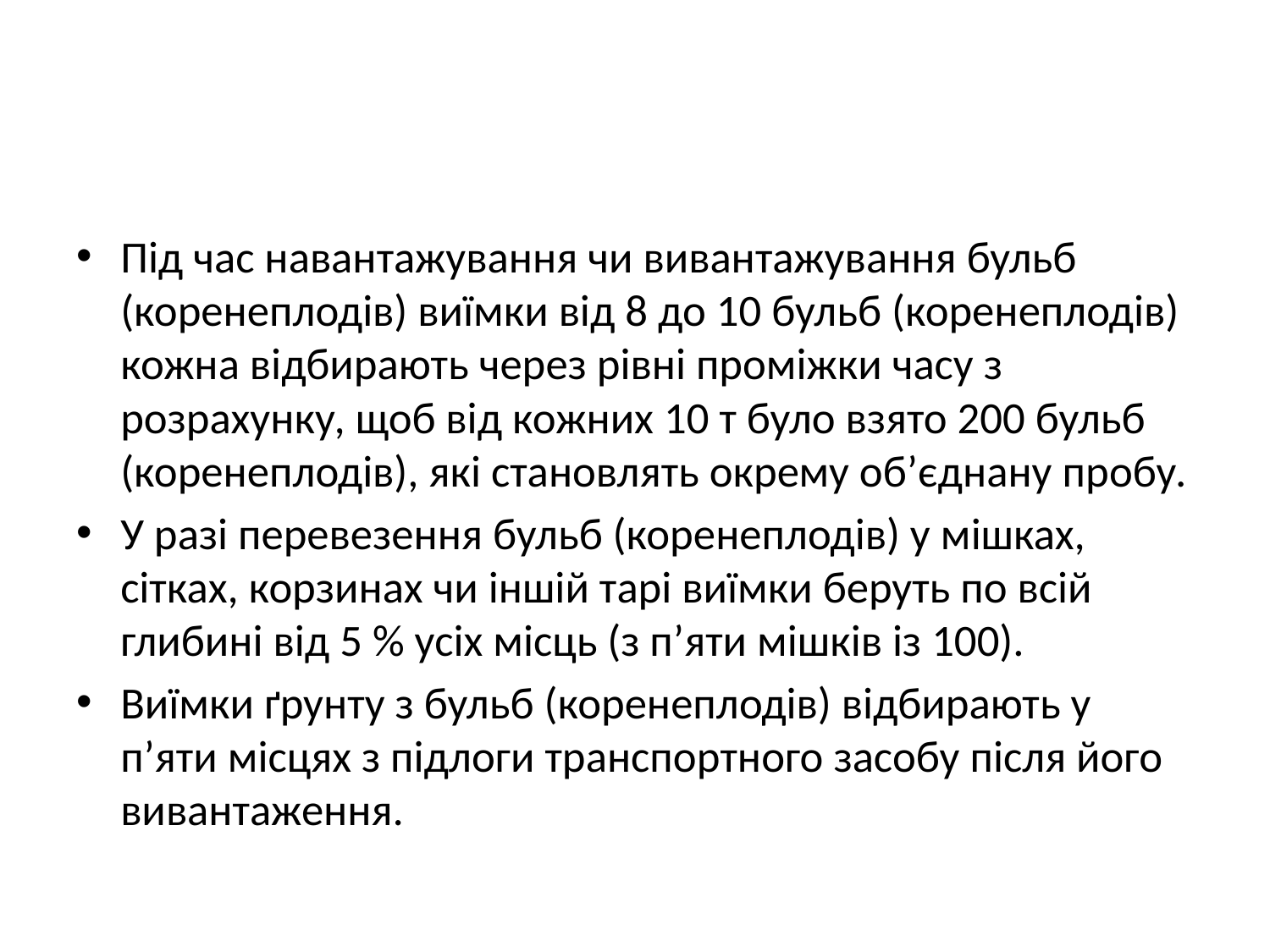

#
Під час навантажування чи вивантажування бульб (коренеплодів) виїмки від 8 до 10 бульб (коренеплодів) кожна відбирають через рівні проміжки часу з розрахунку, щоб від кожних 10 т було взято 200 бульб (коренеплодів), які становлять окрему об’єднану пробу.
У разі перевезення бульб (коренеплодів) у мішках, сітках, корзинах чи іншій тарі виїмки беруть по всій глибині від 5 % усіх місць (з п’яти мішків із 100).
Виїмки ґрунту з бульб (коренеплодів) відбирають у п’яти місцях з підлоги транспортного засобу після його вивантаження.